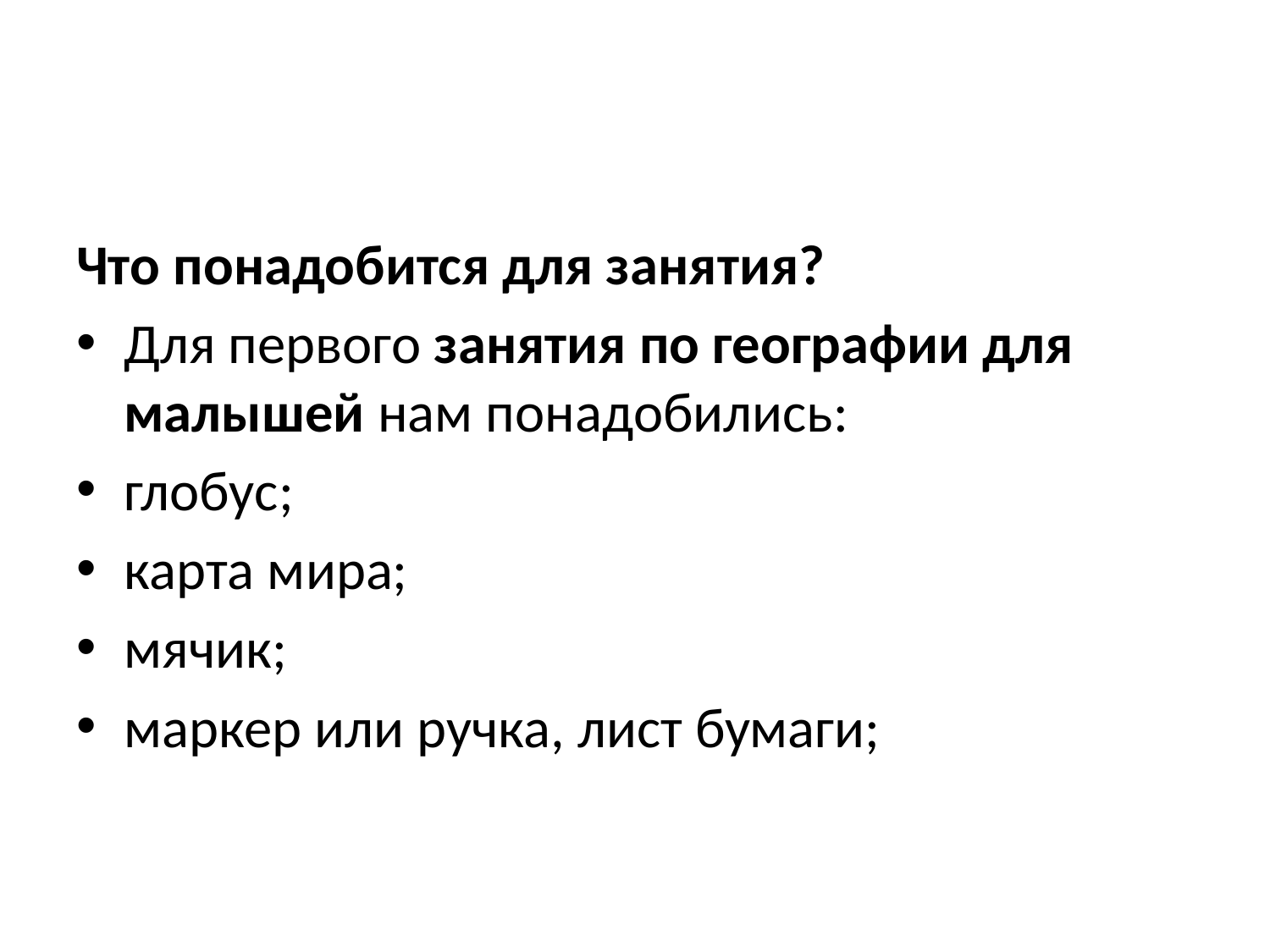

#
Что понадобится для занятия?
Для первого занятия по географии для малышей нам понадобились:
глобус;
карта мира;
мячик;
маркер или ручка, лист бумаги;